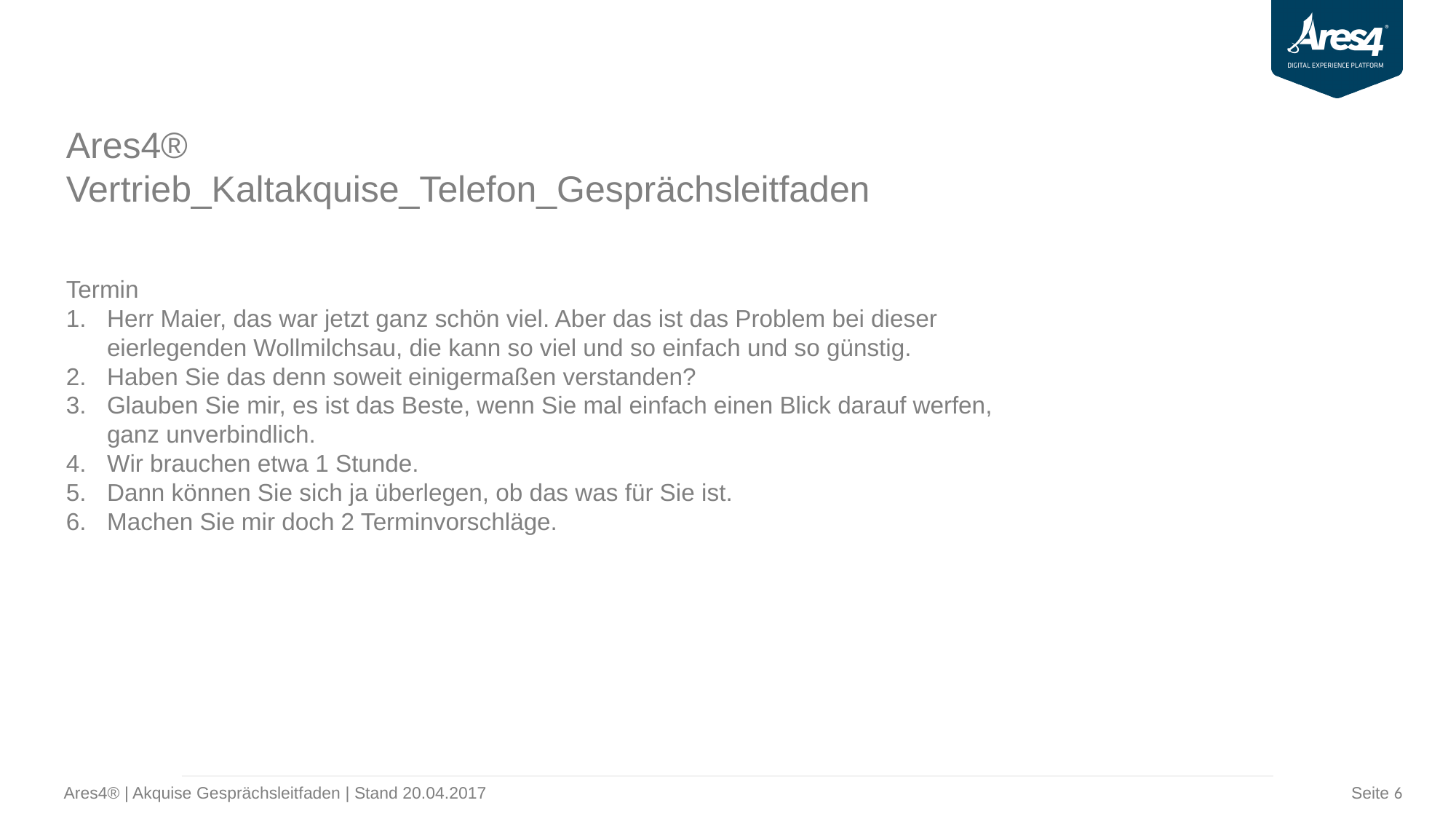

Ares4®
Vertrieb_Kaltakquise_Telefon_Gesprächsleitfaden
Termin
Herr Maier, das war jetzt ganz schön viel. Aber das ist das Problem bei dieser eierlegenden Wollmilchsau, die kann so viel und so einfach und so günstig.
Haben Sie das denn soweit einigermaßen verstanden?
Glauben Sie mir, es ist das Beste, wenn Sie mal einfach einen Blick darauf werfen, ganz unverbindlich.
Wir brauchen etwa 1 Stunde.
Dann können Sie sich ja überlegen, ob das was für Sie ist.
Machen Sie mir doch 2 Terminvorschläge.